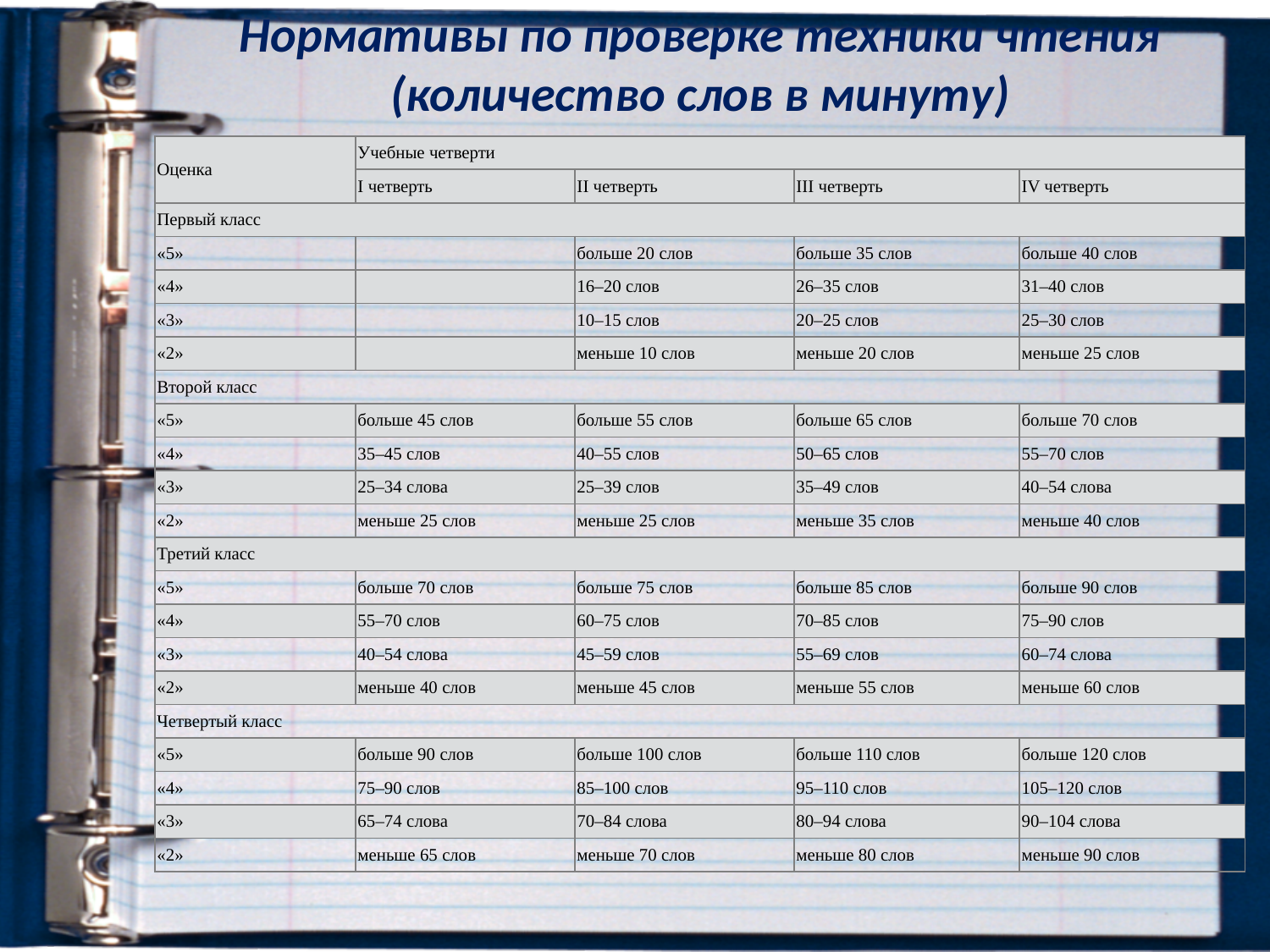

Нормативы по проверке техники чтения (количество слов в минуту)
| Оценка | Учебные четверти |  |  |  |
| --- | --- | --- | --- | --- |
|  | I четверть | II четверть | III четверть | IV четверть |
| Первый класс |  |  |  |  |
| «5» |  | больше 20 слов | больше 35 слов | больше 40 слов |
| «4» |  | 16–20 слов | 26–35 слов | 31–40 слов |
| «3» |  | 10–15 слов | 20–25 слов | 25–30 слов |
| «2» |  | меньше 10 слов | меньше 20 слов | меньше 25 слов |
| Второй класс |  |  |  |  |
| «5» | больше 45 слов | больше 55 слов | больше 65 слов | больше 70 слов |
| «4» | 35–45 слов | 40–55 слов | 50–65 слов | 55–70 слов |
| «3» | 25–34 слова | 25–39 слов | 35–49 слов | 40–54 слова |
| «2» | меньше 25 слов | меньше 25 слов | меньше 35 слов | меньше 40 слов |
| Третий класс |  |  |  |  |
| «5» | больше 70 слов | больше 75 слов | больше 85 слов | больше 90 слов |
| «4» | 55–70 слов | 60–75 слов | 70–85 слов | 75–90 слов |
| «3» | 40–54 слова | 45–59 слов | 55–69 слов | 60–74 слова |
| «2» | меньше 40 слов | меньше 45 слов | меньше 55 слов | меньше 60 слов |
| Четвертый класс |  |  |  |  |
| «5» | больше 90 слов | больше 100 слов | больше 110 слов | больше 120 слов |
| «4» | 75–90 слов | 85–100 слов | 95–110 слов | 105–120 слов |
| «3» | 65–74 слова | 70–84 слова | 80–94 слова | 90–104 слова |
| «2» | меньше 65 слов | меньше 70 слов | меньше 80 слов | меньше 90 слов |